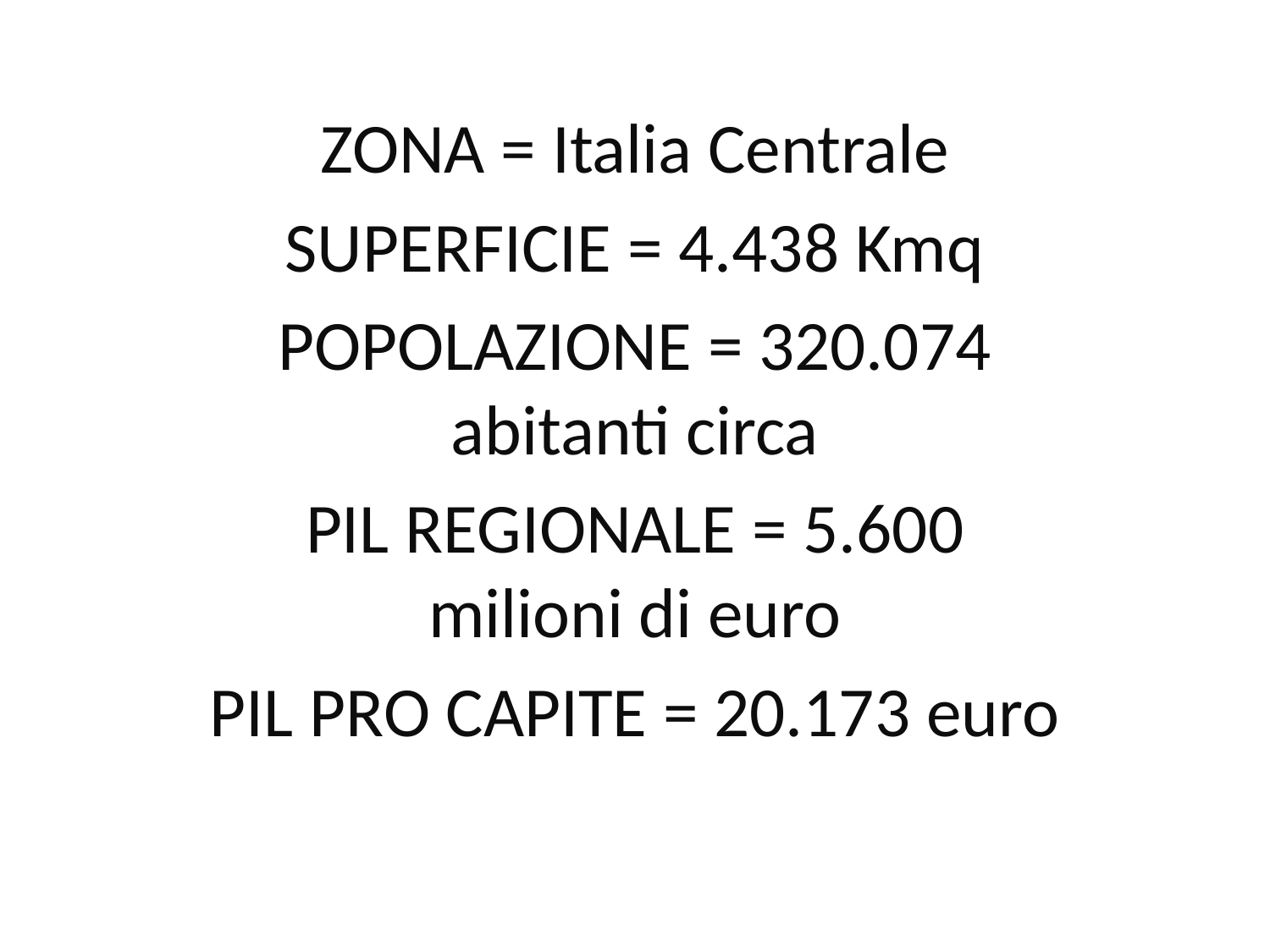

ZONA = Italia Centrale
SUPERFICIE = 4.438 Kmq
POPOLAZIONE = 320.074 abitanti circa
PIL REGIONALE = 5.600 milioni di euro
PIL PRO CAPITE = 20.173 euro